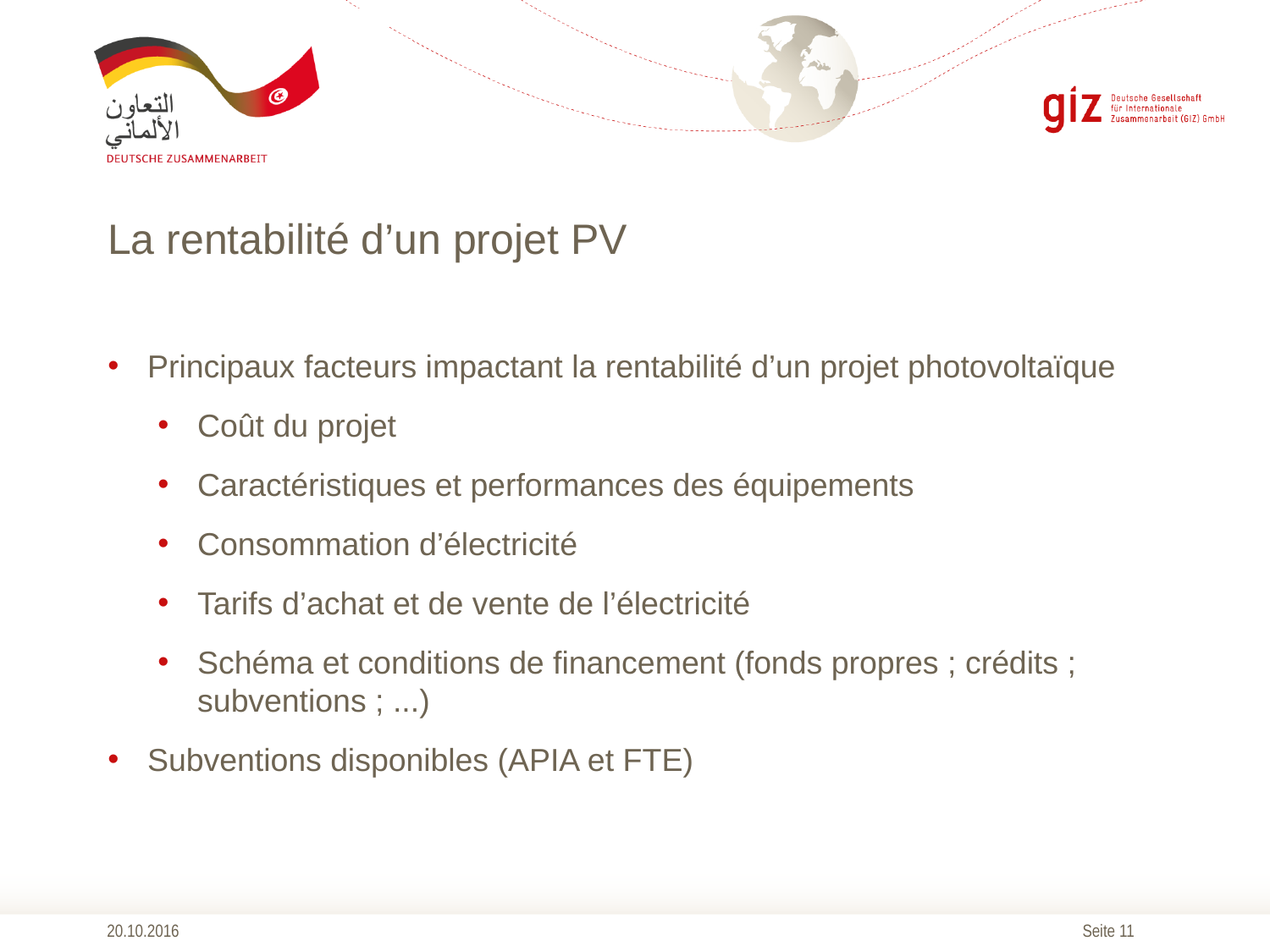

# La rentabilité d’un projet PV
Principaux facteurs impactant la rentabilité d’un projet photovoltaïque
Coût du projet
Caractéristiques et performances des équipements
Consommation d’électricité
Tarifs d’achat et de vente de l’électricité
Schéma et conditions de financement (fonds propres ; crédits ; subventions ; ...)
Subventions disponibles (APIA et FTE)
20.10.2016